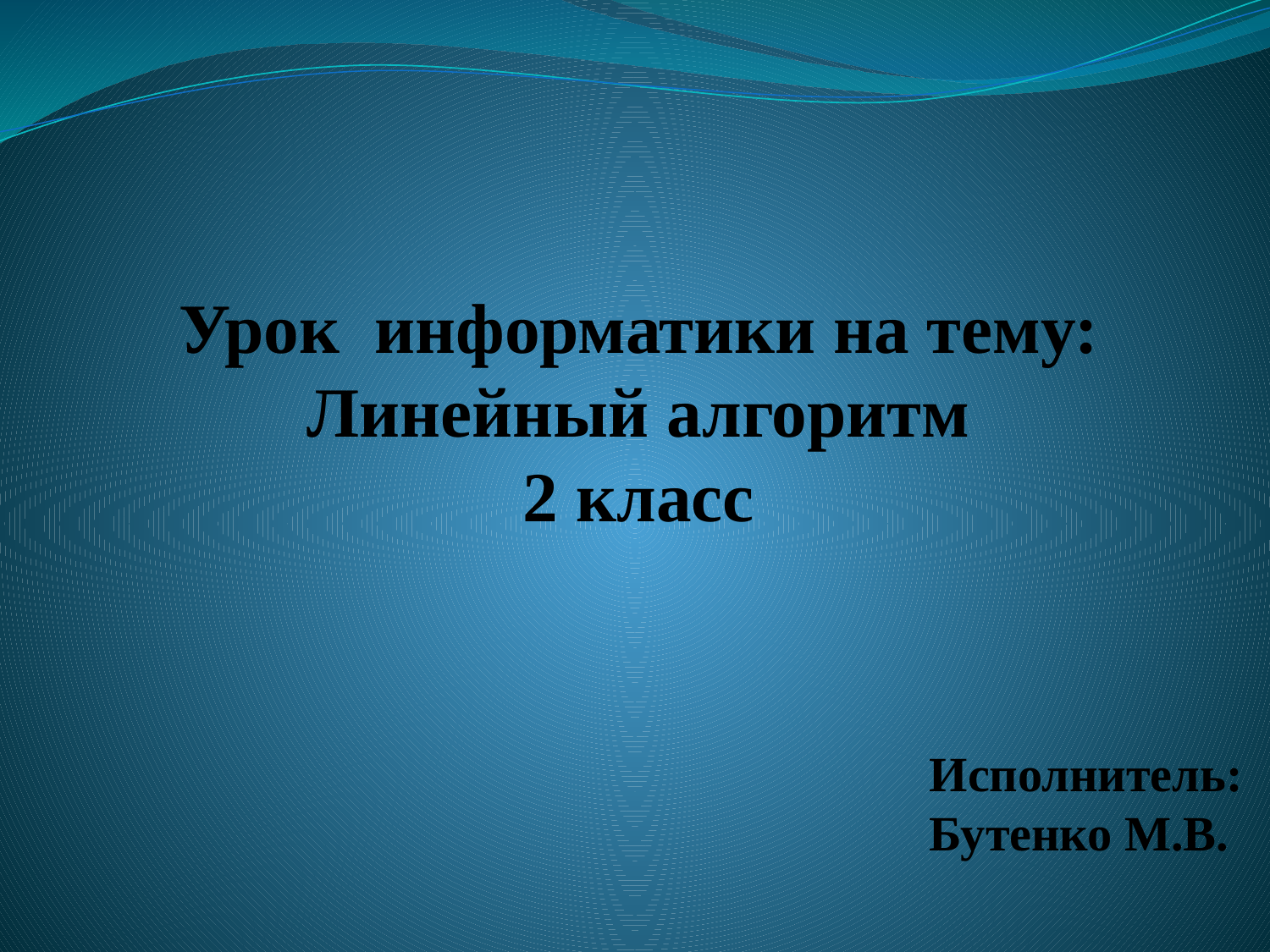

Урок  информатики на тему:
Линейный алгоритм
2 класс
Исполнитель:
Бутенко М.В.